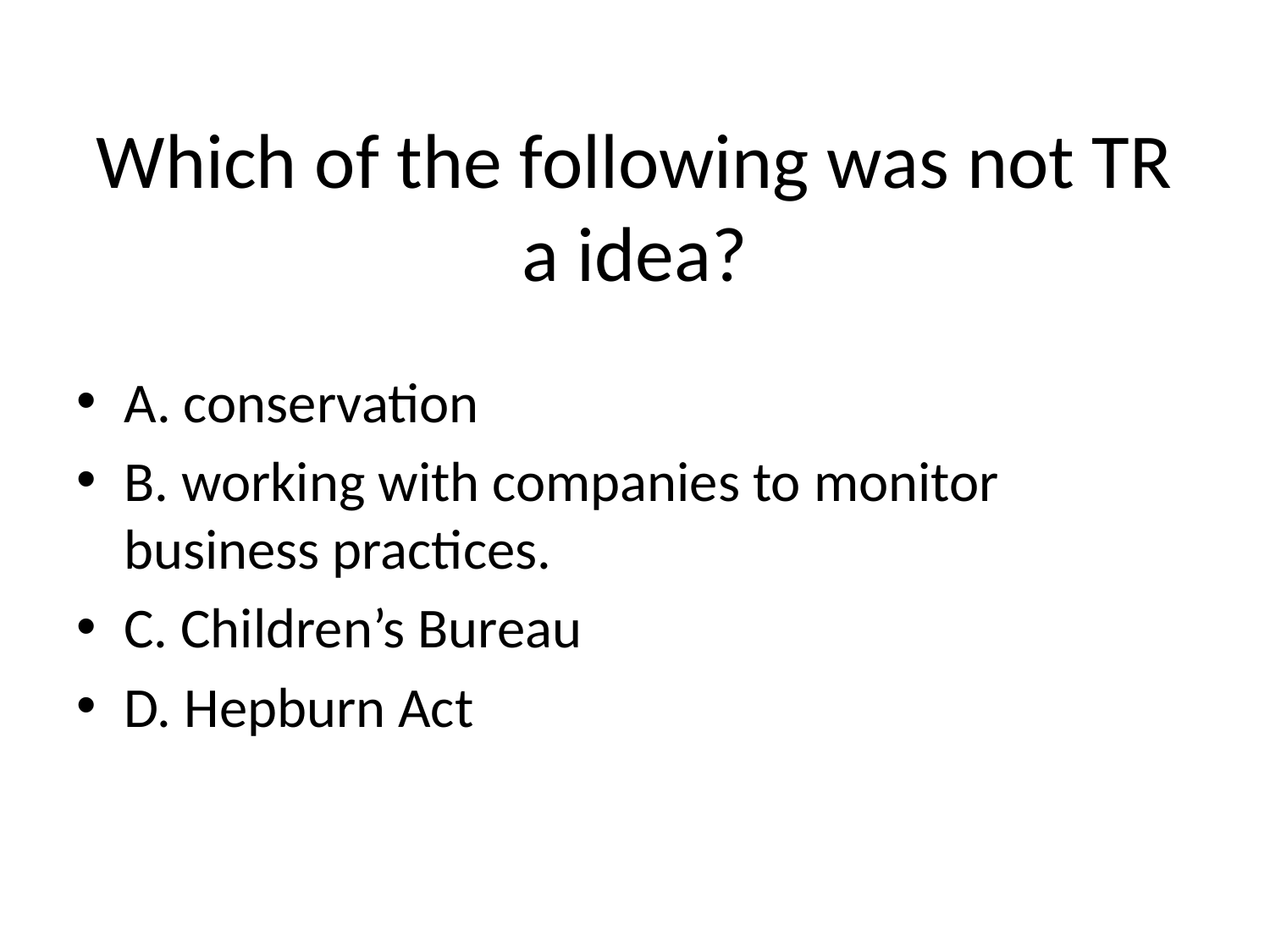

# Which of the following was not TR a idea?
A. conservation
B. working with companies to monitor business practices.
C. Children’s Bureau
D. Hepburn Act